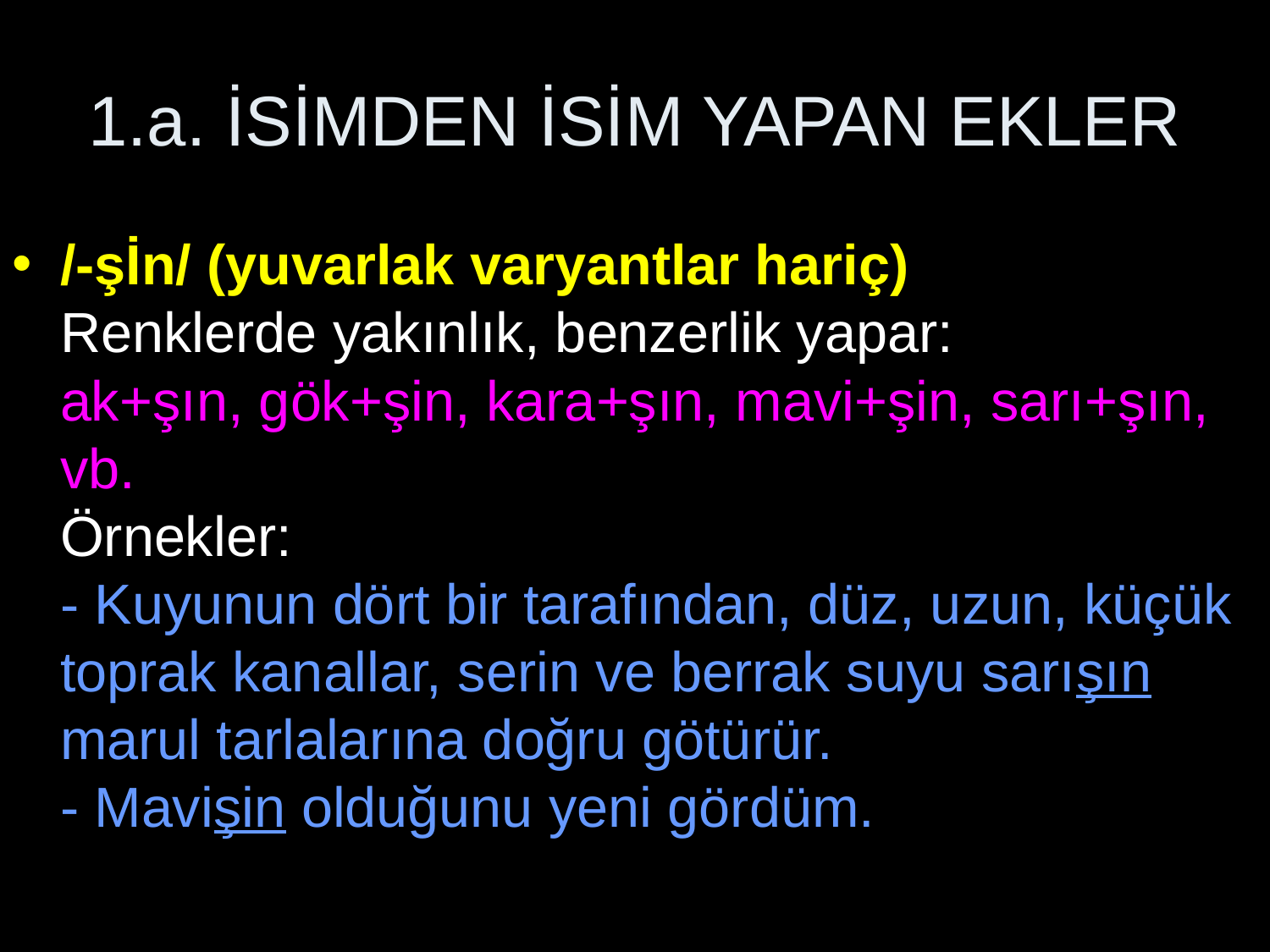

# 1.a. İSİMDEN İSİM YAPAN EKLER
/-şİn/ (yuvarlak varyantlar hariç)
Renklerde yakınlık, benzerlik yapar:
ak+şın, gök+şin, kara+şın, mavi+şin, sarı+şın, vb.
Örnekler:
- Kuyunun dört bir tarafından, düz, uzun, küçük toprak kanallar, serin ve berrak suyu sarışın marul tarlalarına doğru götürür.
- Mavişin olduğunu yeni gördüm.